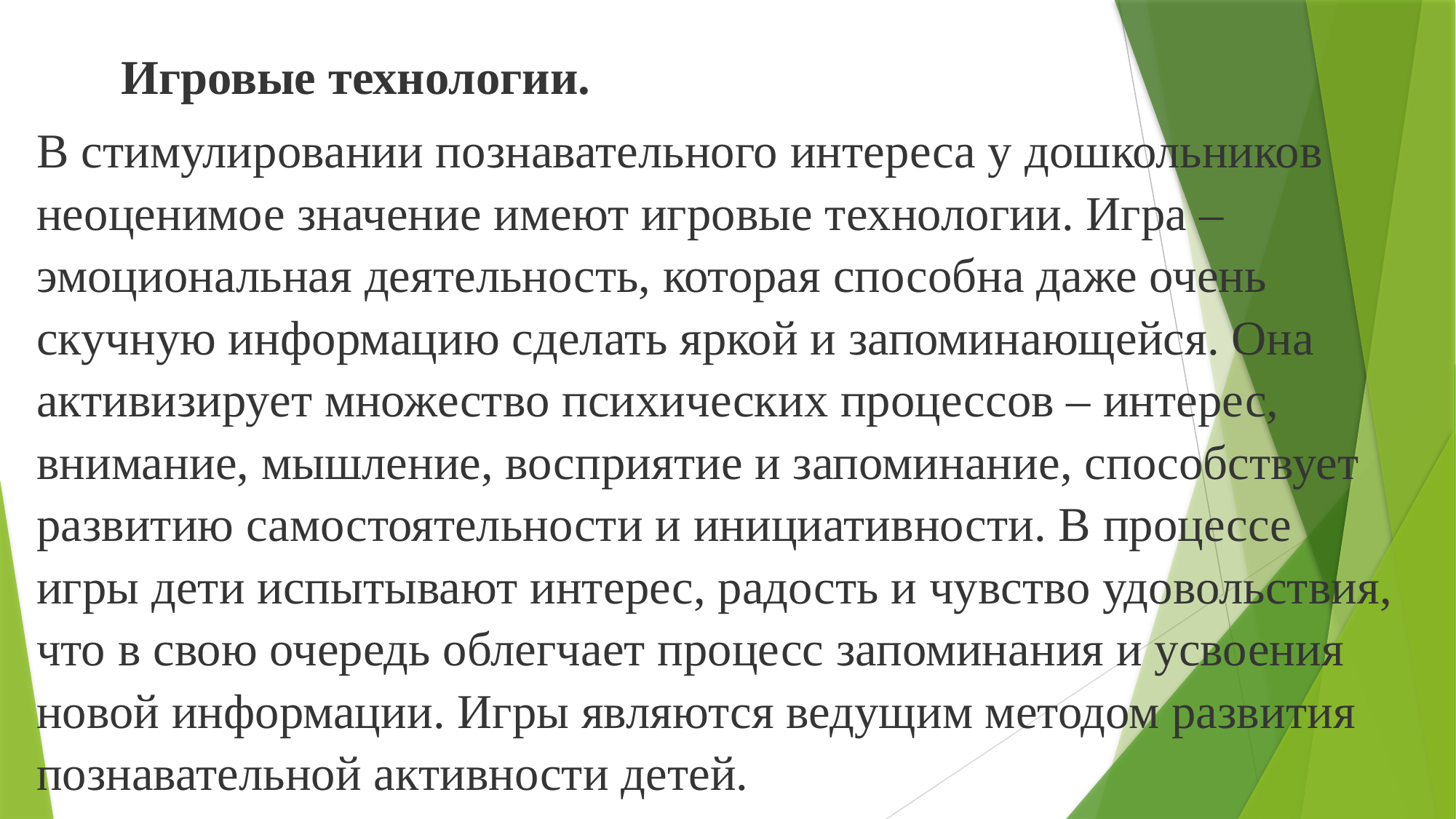

Игровые технологии.
В стимулировании познавательного интереса у дошкольников неоценимое значение имеют игровые технологии. Игра – эмоциональная деятельность, которая способна даже очень скучную информацию сделать яркой и запоминающейся. Она активизирует множество психических процессов – интерес, внимание, мышление, восприятие и запоминание, способствует развитию самостоятельности и инициативности. В процессе игры дети испытывают интерес, радость и чувство удовольствия, что в свою очередь облегчает процесс запоминания и усвоения новой информации. Игры являются ведущим методом развития познавательной активности детей.